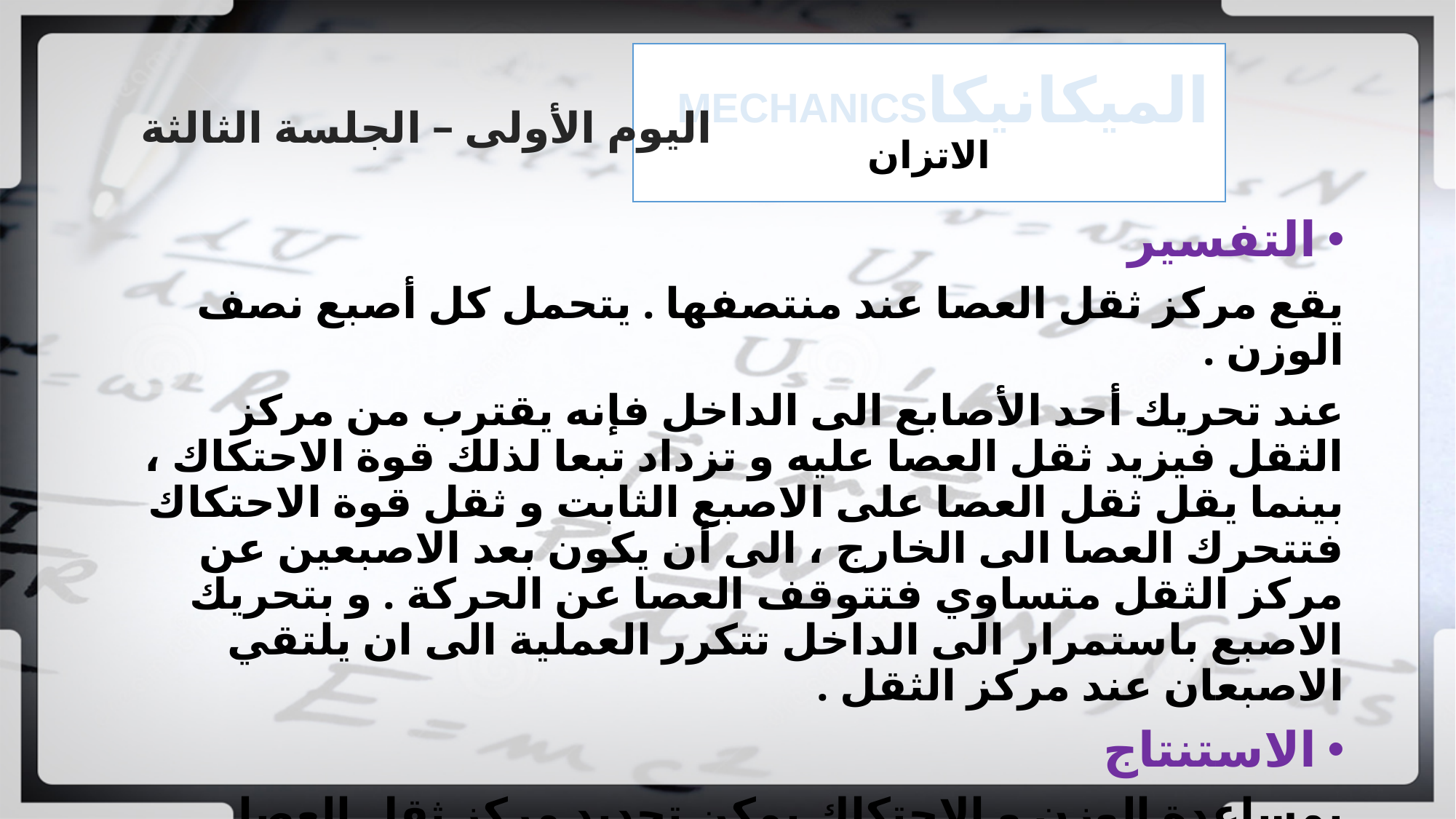

# الميكانيكاMECHANICS الاتزان
اليوم الأولى – الجلسة الثالثة
التفسير
يقع مركز ثقل العصا عند منتصفها . يتحمل كل أصبع نصف الوزن .
عند تحريك أحد الأصابع الى الداخل فإنه يقترب من مركز الثقل فيزيد ثقل العصا عليه و تزداد تبعا لذلك قوة الاحتكاك ، بينما يقل ثقل العصا على الاصبع الثابت و ثقل قوة الاحتكاك فتتحرك العصا الى الخارج ، الى أن يكون بعد الاصبعين عن مركز الثقل متساوي فتتوقف العصا عن الحركة . و بتحريك الاصبع باستمرار الى الداخل تتكرر العملية الى ان يلتقي الاصبعان عند مركز الثقل .
الاستنتاج
بمساعدة الوزن و الاحتكاك يمكن تحديد مركز ثقل العصا